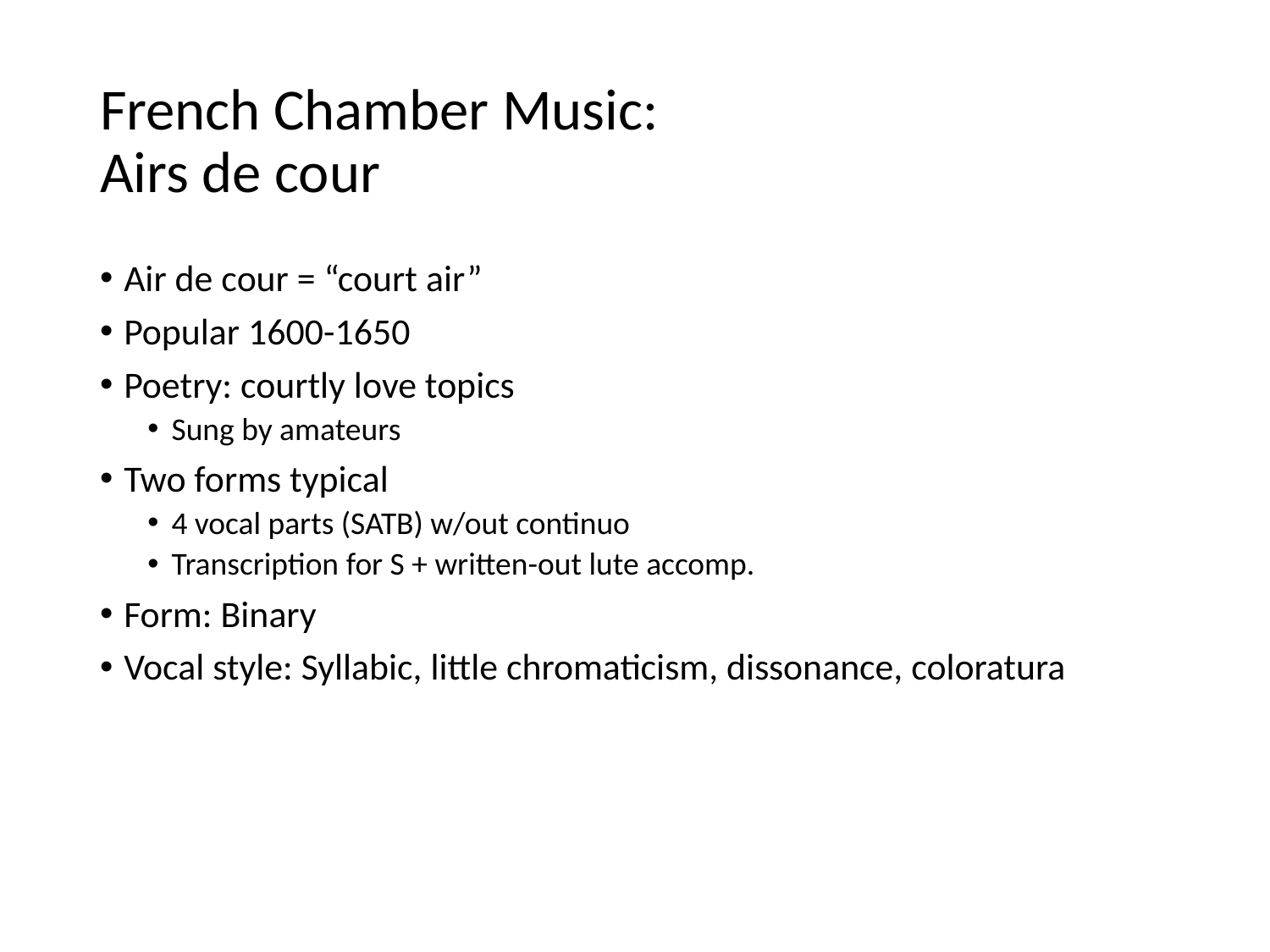

# French Chamber Music: Airs de cour
Air de cour = “court air”
Popular 1600-1650
Poetry: courtly love topics
Sung by amateurs
Two forms typical
4 vocal parts (SATB) w/out continuo
Transcription for S + written-out lute accomp.
Form: Binary
Vocal style: Syllabic, little chromaticism, dissonance, coloratura